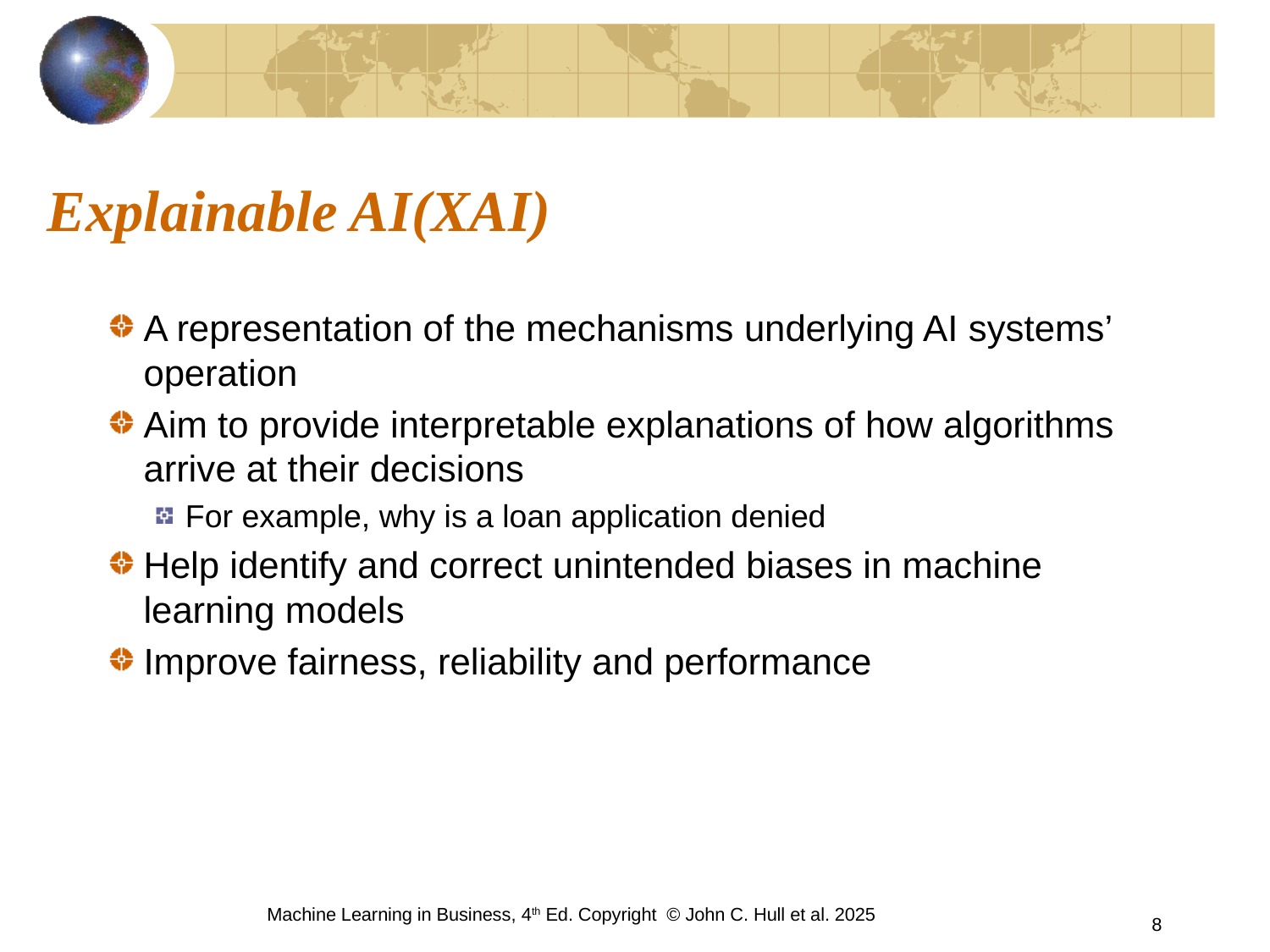

# Explainable AI(XAI)
A representation of the mechanisms underlying AI systems’ operation
Aim to provide interpretable explanations of how algorithms arrive at their decisions
For example, why is a loan application denied
Help identify and correct unintended biases in machine learning models
Improve fairness, reliability and performance

Machine Learning in Business, 4th Ed. Copyright  © John C. Hull et al. 2025
8